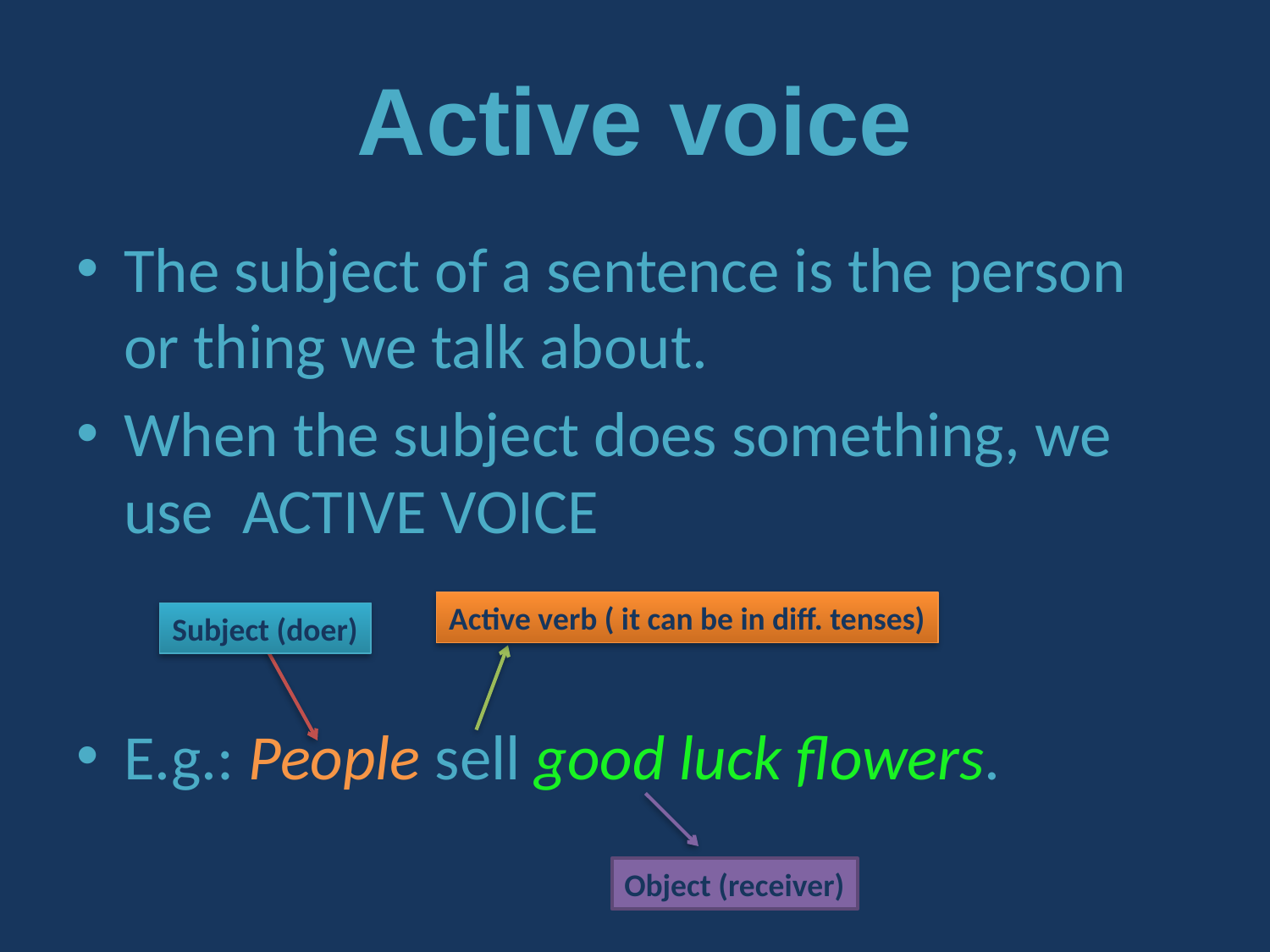

# Active voice
The subject of a sentence is the person or thing we talk about.
When the subject does something, we use  ACTIVE VOICE

E.g.: People sell good luck flowers.
Active verb ( it can be in diff. tenses)
Subject (doer)
Object (receiver)